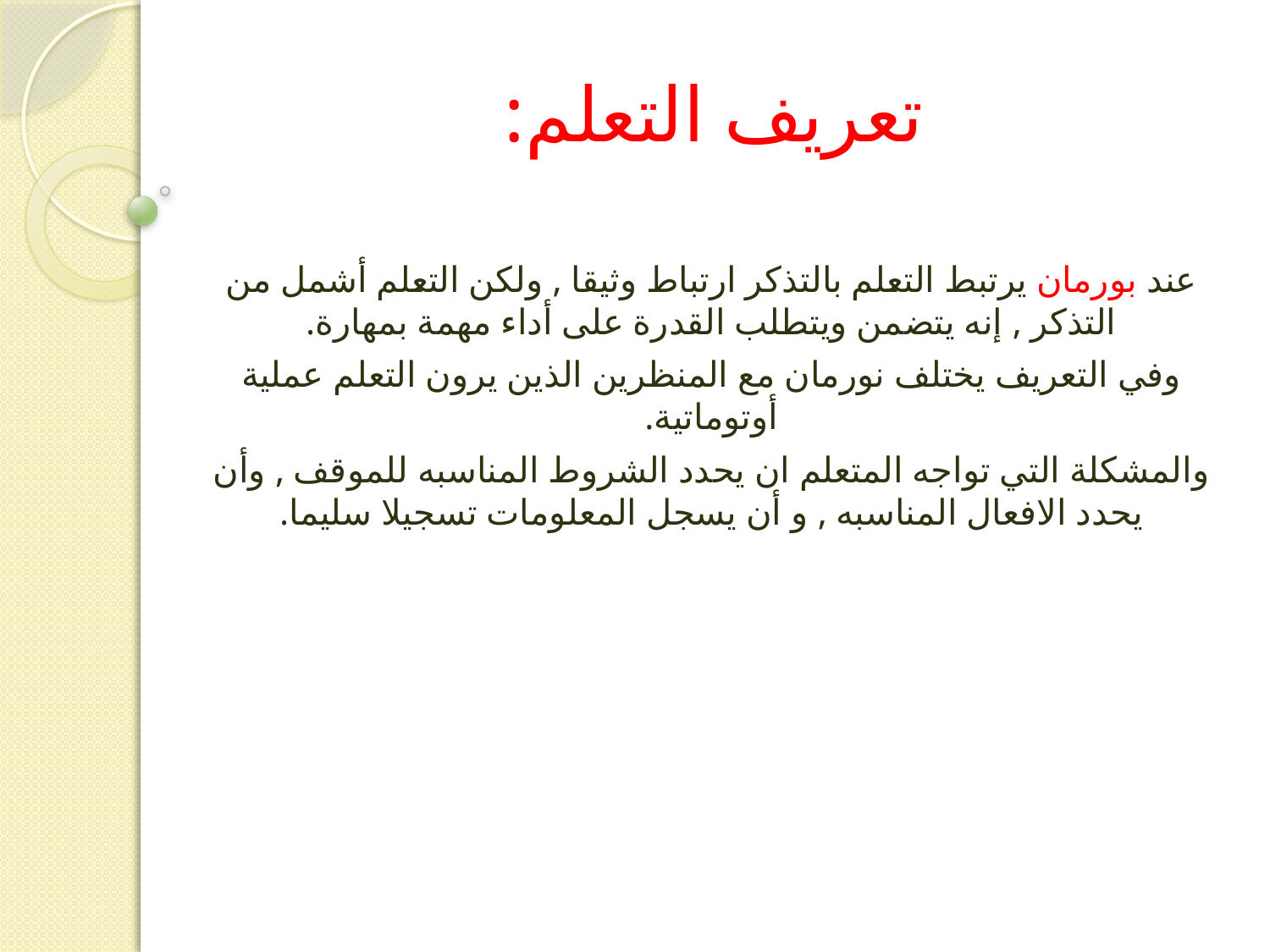

# تعريف التعلم:
عند بورمان يرتبط التعلم بالتذكر ارتباط وثيقا , ولكن التعلم أشمل من التذكر , إنه يتضمن ويتطلب القدرة على أداء مهمة بمهارة.
وفي التعريف يختلف نورمان مع المنظرين الذين يرون التعلم عملية أوتوماتية.
والمشكلة التي تواجه المتعلم ان يحدد الشروط المناسبه للموقف , وأن يحدد الافعال المناسبه , و أن يسجل المعلومات تسجيلا سليما.